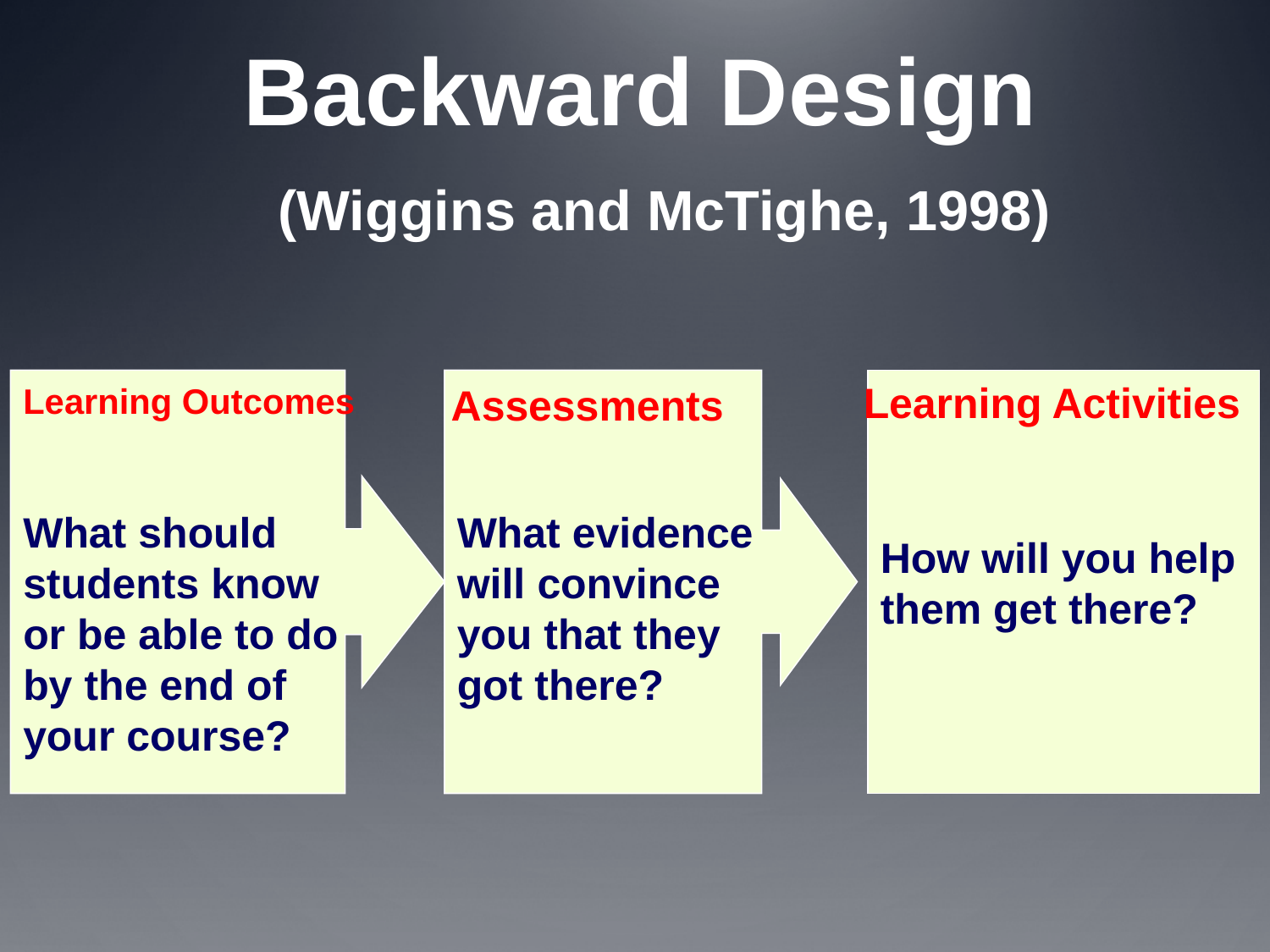

Backward Design
 (Wiggins and McTighe, 1998)

What should
students know
or be able to do
by the end of
your course?

What evidence
will convince
you that they
got there?
How will you help
them get there?
Learning Activities
Learning Outcomes
Assessments